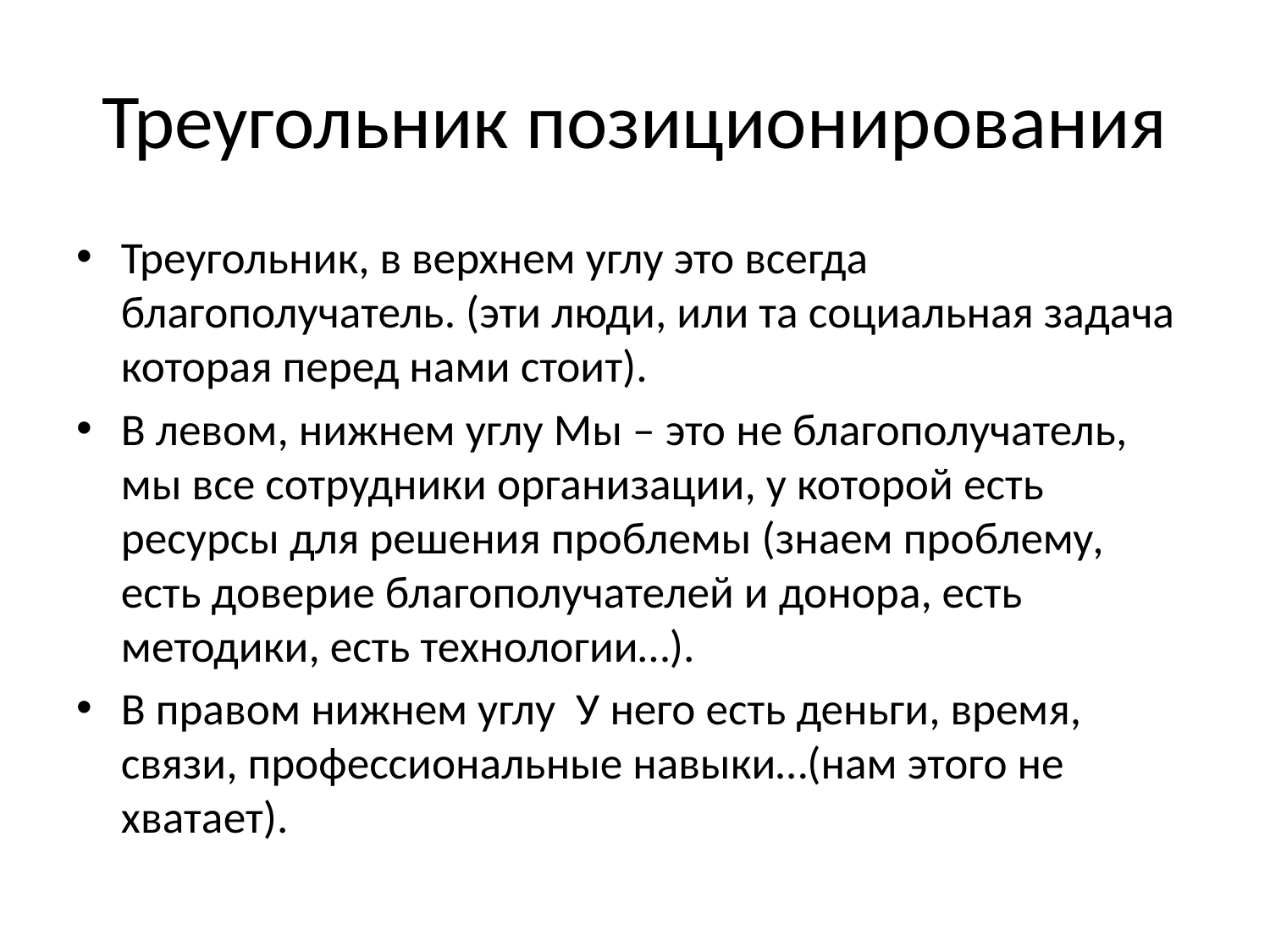

# Треугольник позиционирования
Треугольник, в верхнем углу это всегда благополучатель. (эти люди, или та социальная задача которая перед нами стоит).
В левом, нижнем углу Мы – это не благополучатель, мы все сотрудники организации, у которой есть ресурсы для решения проблемы (знаем проблему, есть доверие благополучателей и донора, есть методики, есть технологии…).
В правом нижнем углу  У него есть деньги, время, связи, профессиональные навыки…(нам этого не хватает).